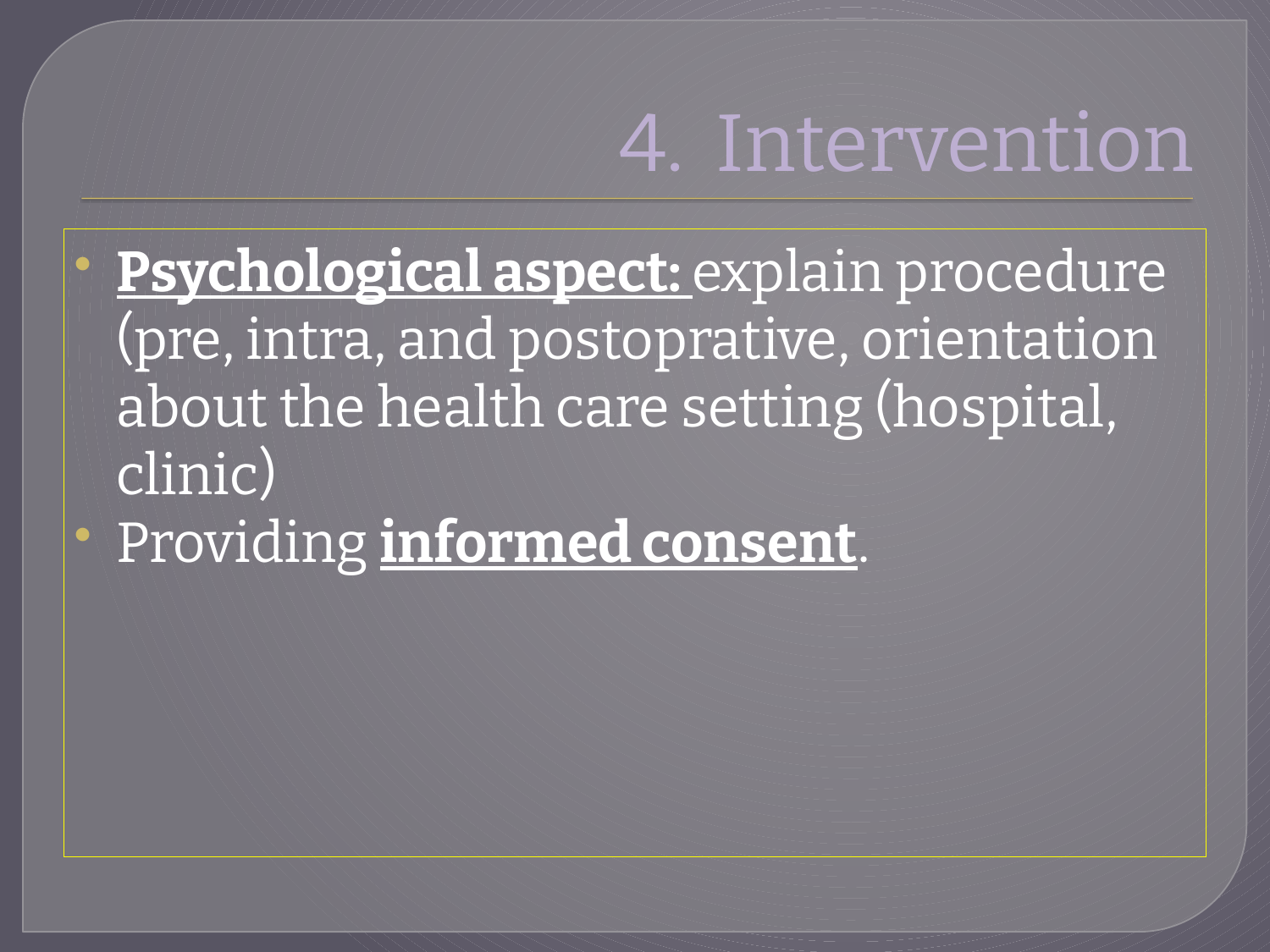

# 4.  Intervention
Psychological aspect: explain procedure (pre, intra, and postoprative, orientation about the health care setting (hospital, clinic)
Providing informed consent.